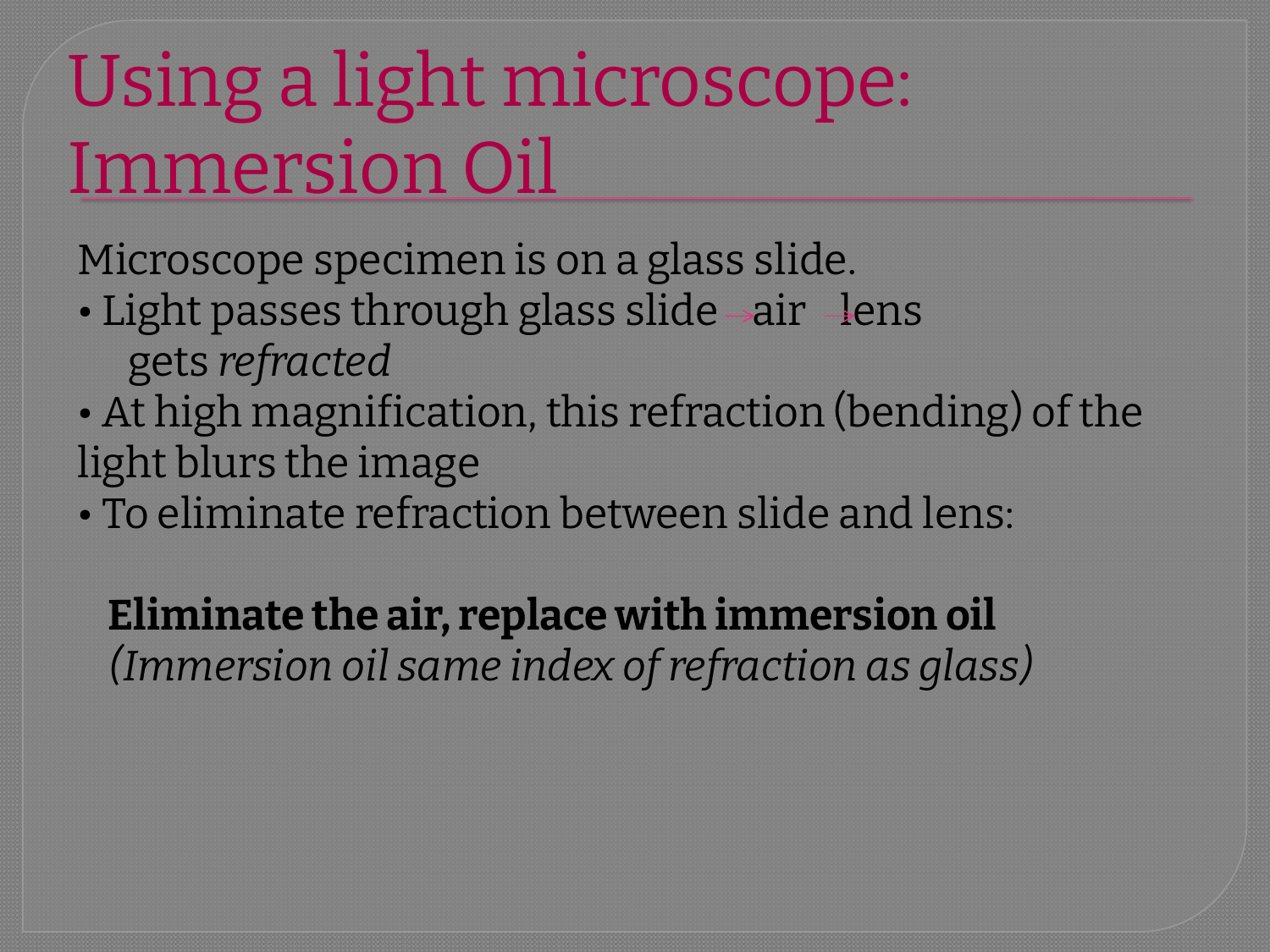

# Using a light microscope: Immersion Oil
Microscope specimen is on a glass slide.
• Light passes through glass slide    air    lens
      gets refracted
• At high magnification, this refraction (bending) of the light blurs the image
• To eliminate refraction between slide and lens:

    Eliminate the air, replace with immersion oil
    (Immersion oil same index of refraction as glass)